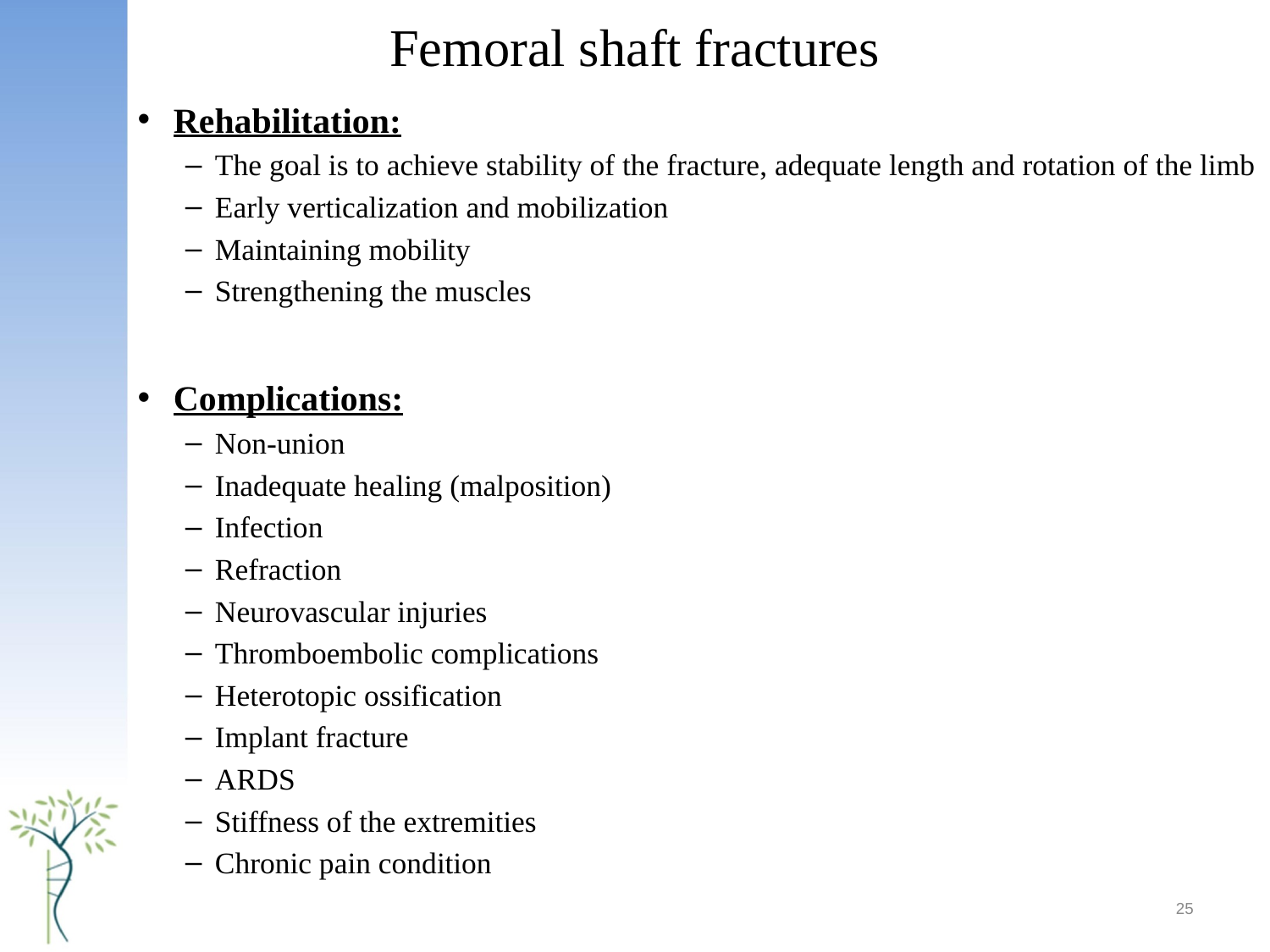

# Femoral shaft fractures
Rehabilitation:
The goal is to achieve stability of the fracture, adequate length and rotation of the limb
Early verticalization and mobilization
Maintaining mobility
Strengthening the muscles

Complications:
Non-union
Inadequate healing (malposition)
Infection
Refraction
Neurovascular injuries
Thromboembolic complications
Heterotopic ossification
Implant fracture
ARDS
Stiffness of the extremities
Chronic pain condition
25